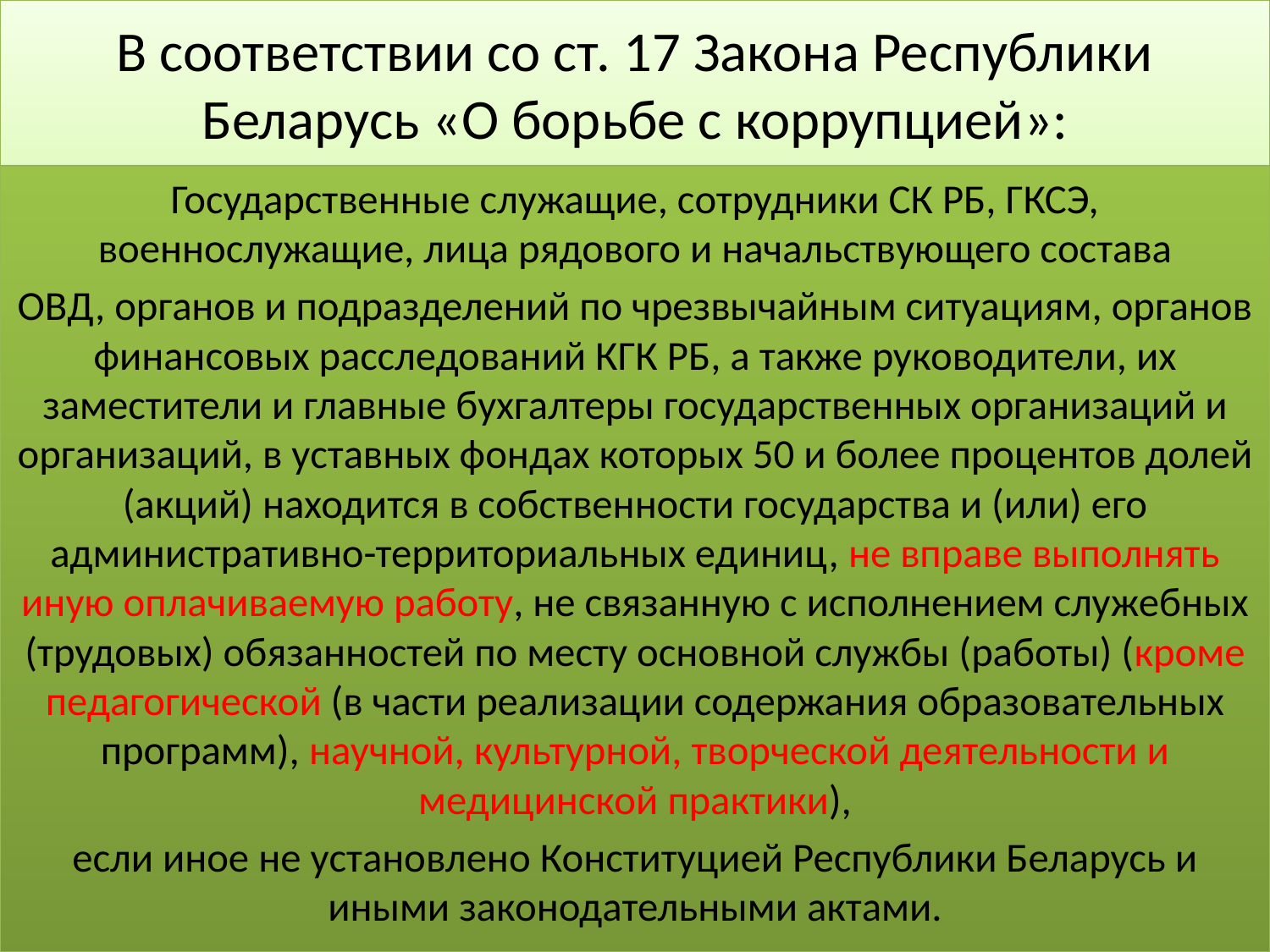

# В соответствии со ст. 17 Закона Республики Беларусь «О борьбе с коррупцией»:
Государственные служащие, сотрудники СК РБ, ГКСЭ, военнослужащие, лица рядового и начальствующего состава
ОВД, органов и подразделений по чрезвычайным ситуациям, органов финансовых расследований КГК РБ, а также руководители, их заместители и главные бухгалтеры государственных организаций и организаций, в уставных фондах которых 50 и более процентов долей (акций) находится в собственности государства и (или) его административно-территориальных единиц, не вправе выполнять иную оплачиваемую работу, не связанную с исполнением служебных (трудовых) обязанностей по месту основной службы (работы) (кроме педагогической (в части реализации содержания образовательных программ), научной, культурной, творческой деятельности и медицинской практики),
если иное не установлено Конституцией Республики Беларусь и иными законодательными актами.
33